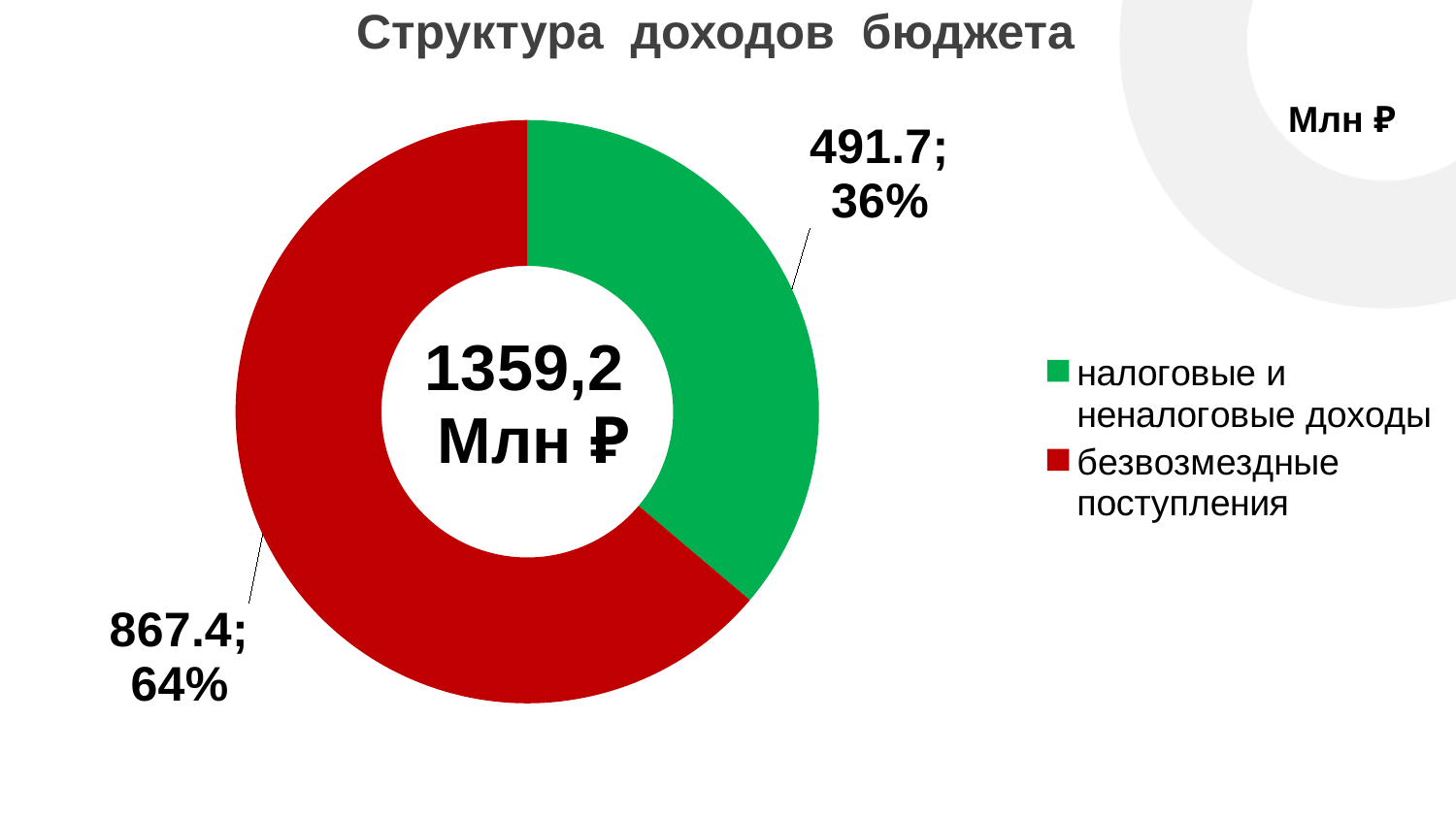

# Структура  доходов  бюджета

### Chart

| Category | Всего доходов 1144,1 млн.руб. |
|---|---|
| налоговые и неналоговые доходы | 491.7 |
| безвозмездные поступления | 867.4 |
Млн ₽